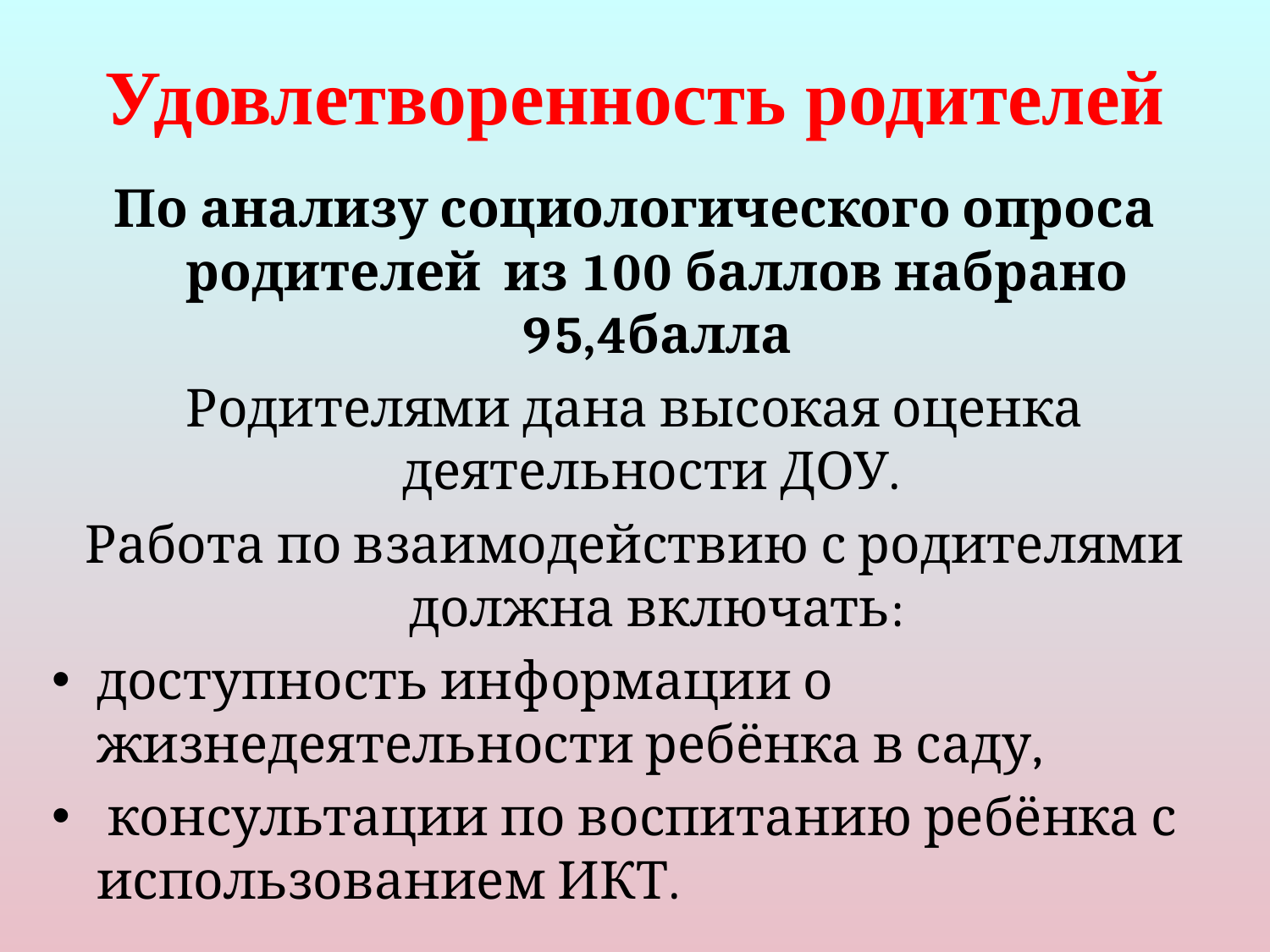

# Удовлетворенность родителей
По анализу социологического опроса родителей  из 100 баллов набрано 95,4балла
Родителями дана высокая оценка деятельности ДОУ.
Работа по взаимодействию с родителями должна включать:
доступность информации о жизнедеятельности ребёнка в саду,
 консультации по воспитанию ребёнка с использованием ИКТ.